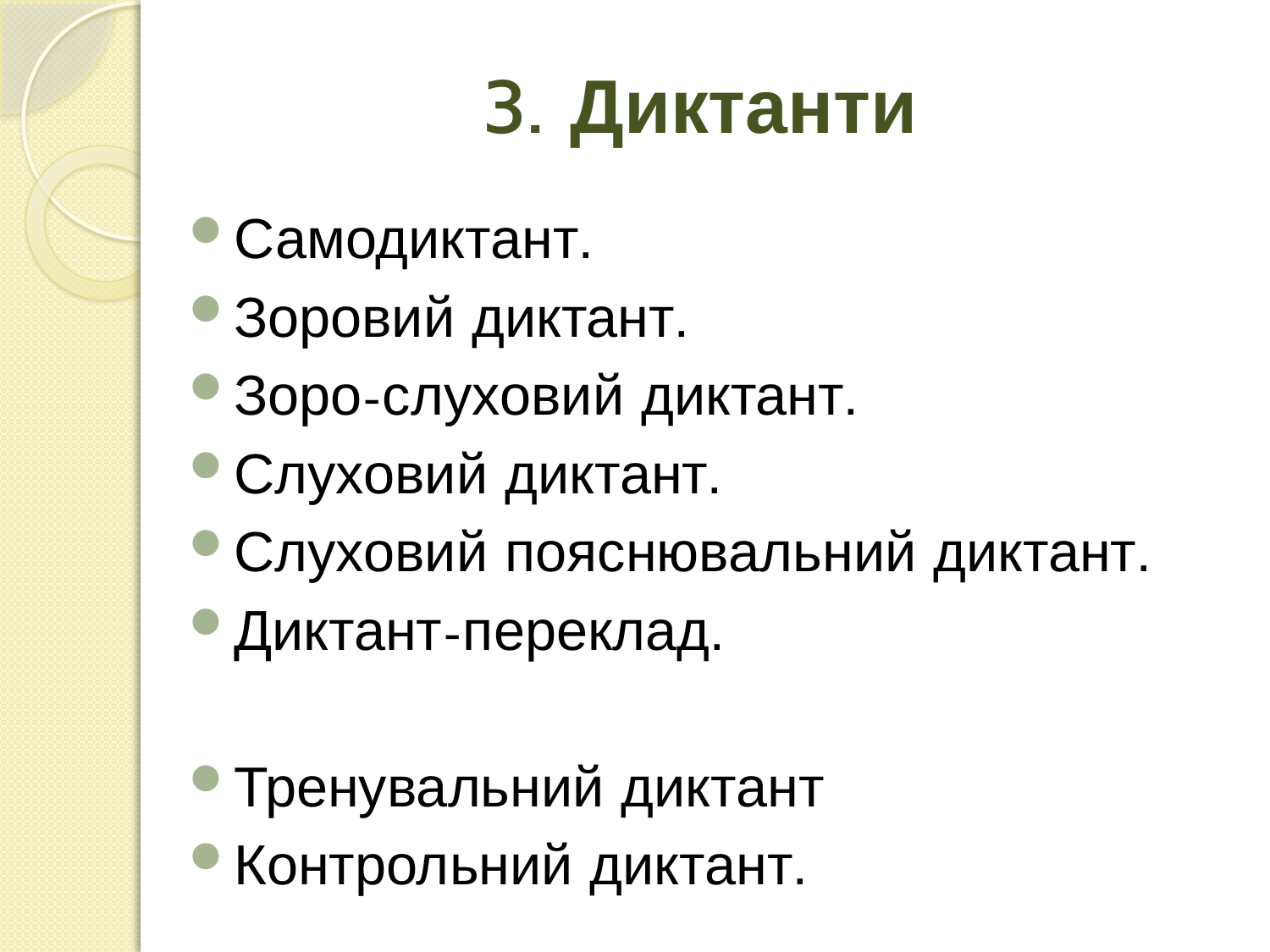

# 3. Диктанти
Самодиктант.
Зоровий диктант.
Зоро-слуховий диктант.
Слуховий диктант.
Слуховий пояснювальний диктант.
Диктант-переклад.

Тренувальний диктант
Контрольний диктант.